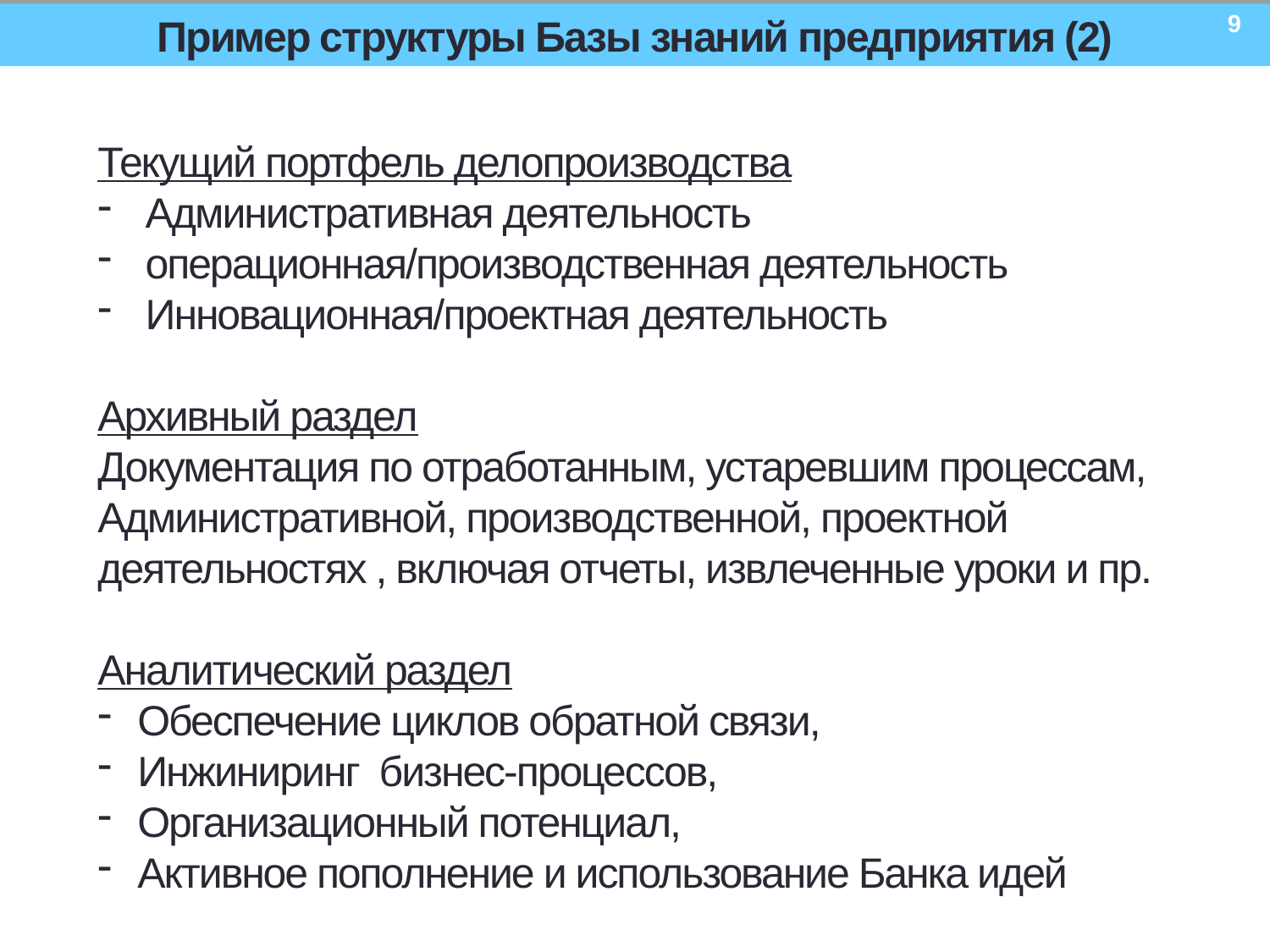

9
# Пример структуры Базы знаний предприятия (2)
Текущий портфель делопроизводства
Административная деятельность
операционная/производственная деятельность
Инновационная/проектная деятельность

Архивный раздел
Документация по отработанным, устаревшим процессам,
Административной, производственной, проектной деятельностях , включая отчеты, извлеченные уроки и пр.

Аналитический раздел
Обеспечение циклов обратной связи,
Инжиниринг  бизнес-процессов,
Организационный потенциал,
Активное пополнение и использование Банка идей